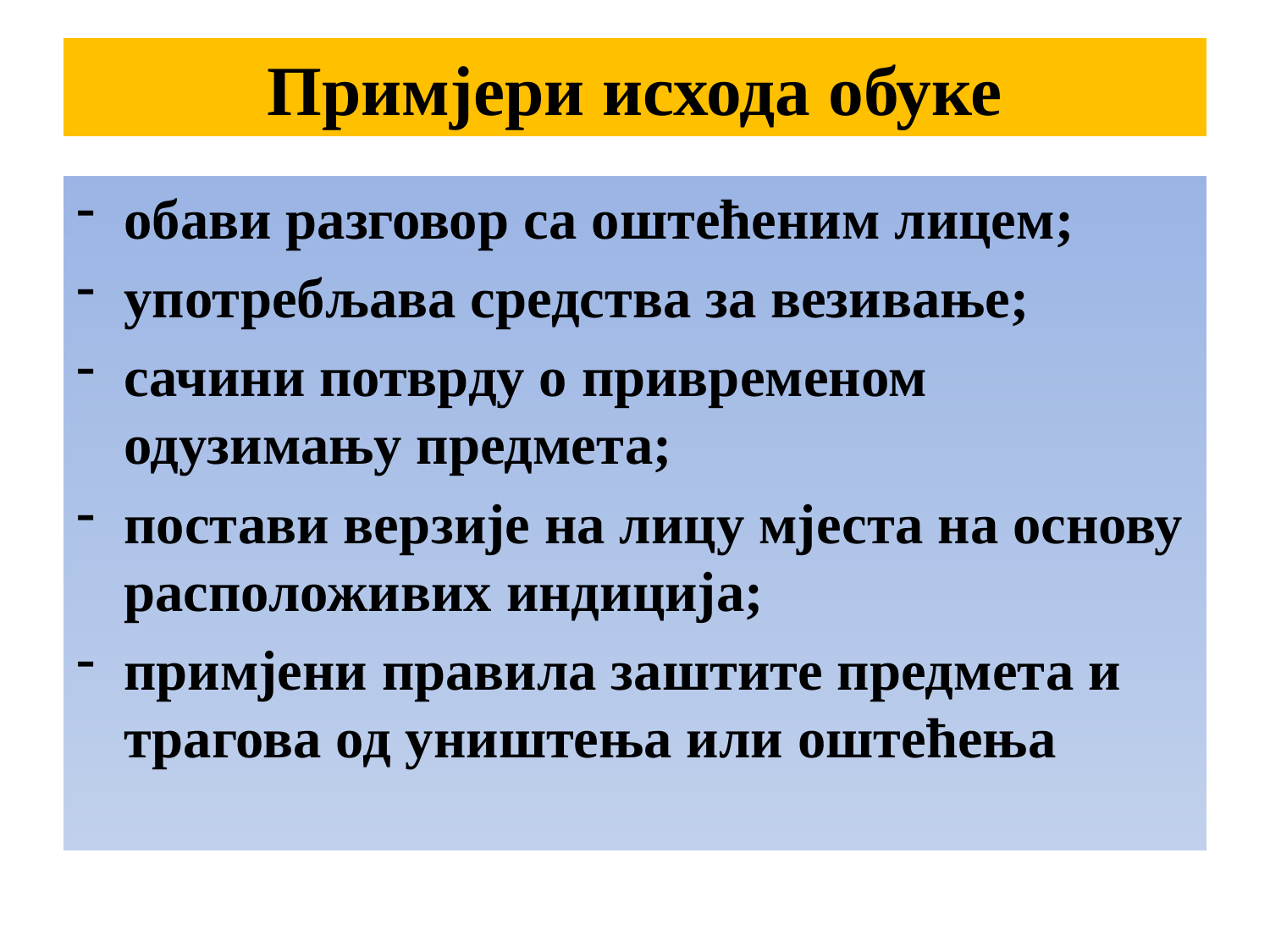

# Примјери исхода обуке
обави разговор са оштећеним лицем;
употребљава средства за везивање;
сачини потврду о привременом одузимању предмета;
постави верзије на лицу мјеста на основу расположивих индиција;
примјени правила заштите предмета и трагова од уништења или оштећења